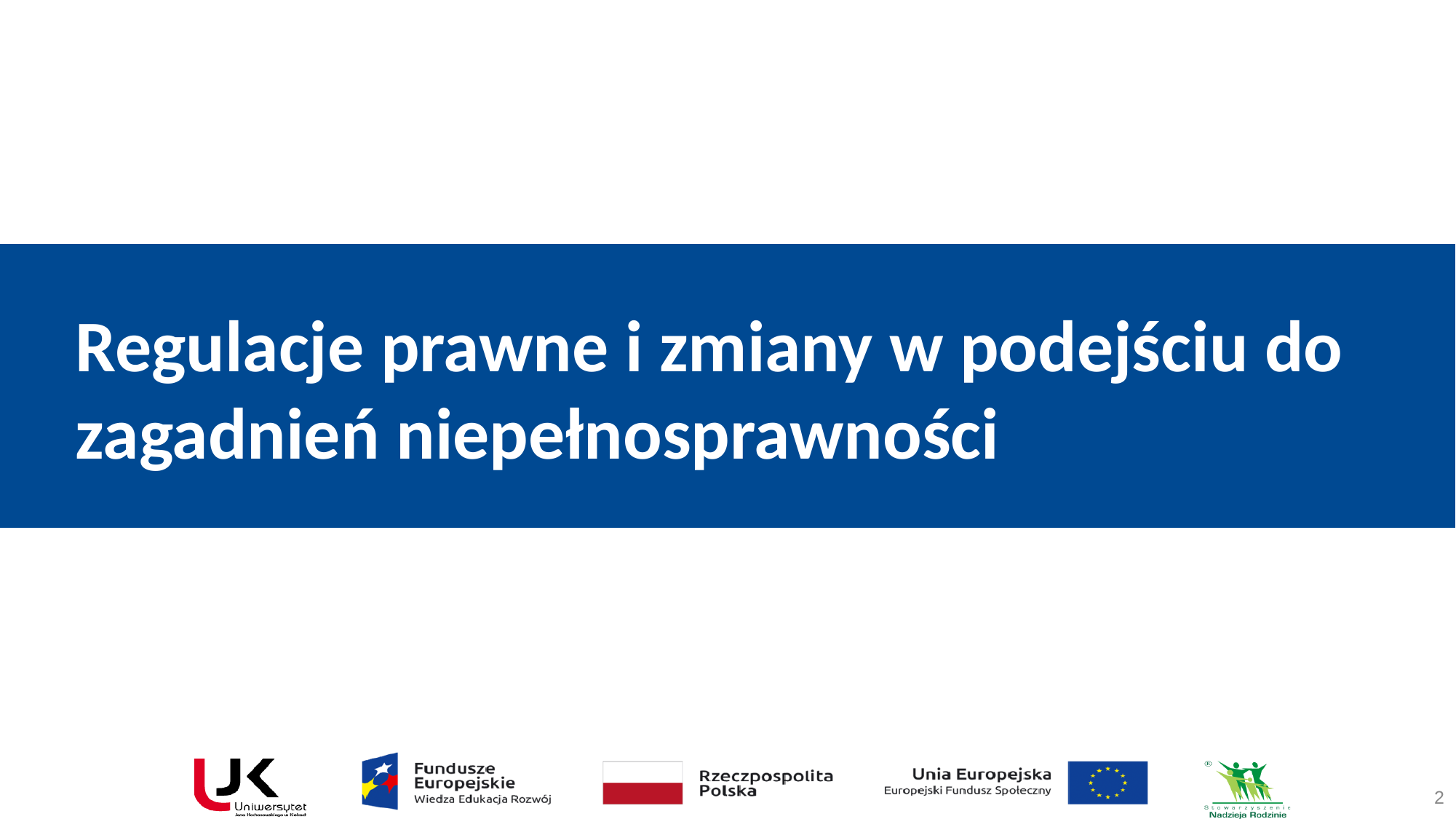

# Regulacje prawne i zmiany w podejściu do zagadnień niepełnosprawności
2